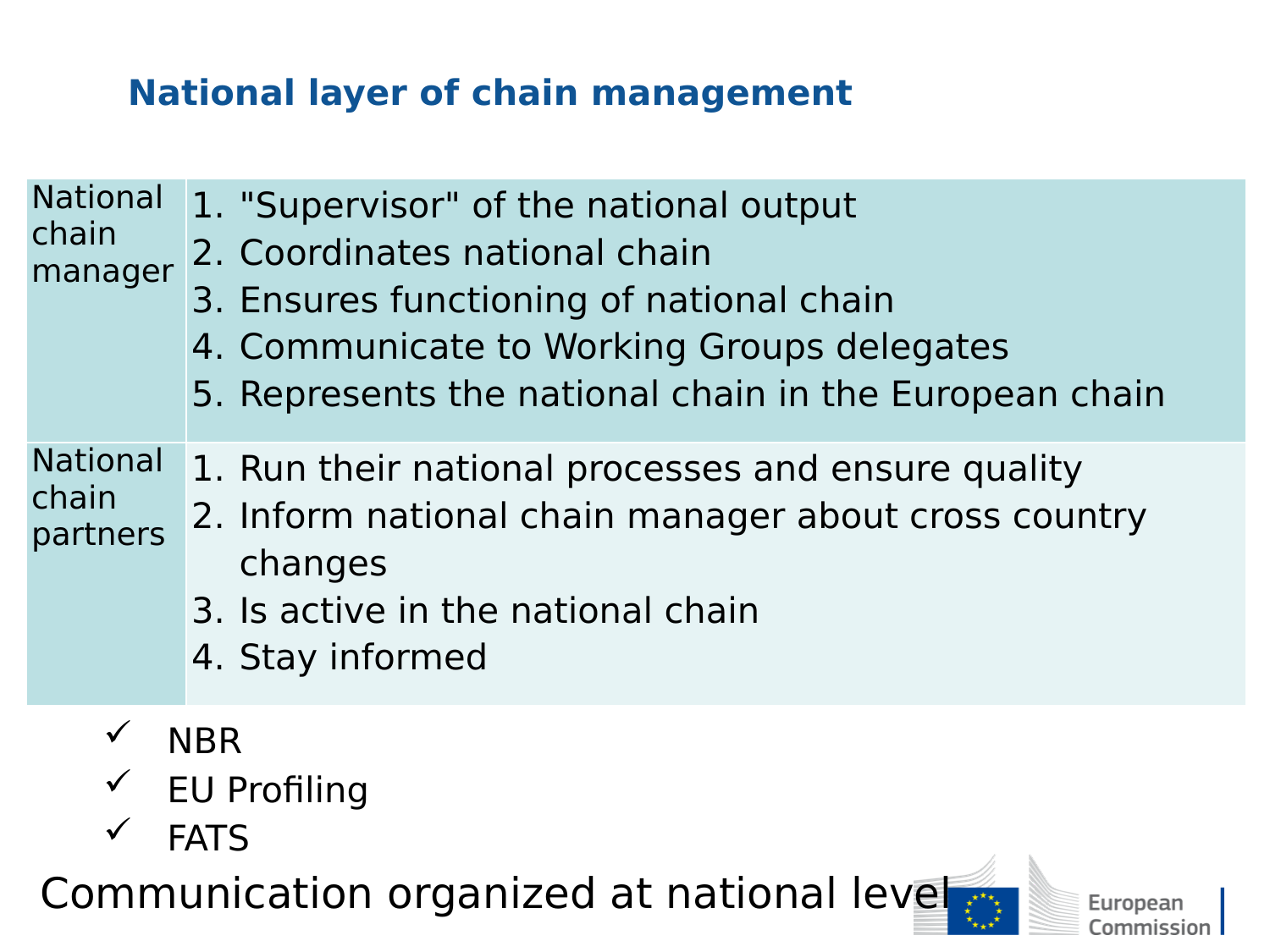

National layer of chain management
| National chain manager | "Supervisor" of the national output Coordinates national chain Ensures functioning of national chain Communicate to Working Groups delegates Represents the national chain in the European chain |
| --- | --- |
| National chain partners | Run their national processes and ensure quality Inform national chain manager about cross country changes Is active in the national chain Stay informed |
# 2) Two layers of chain management NATIONAL
NBR
EU Profiling
FATS
Communication organized at national level